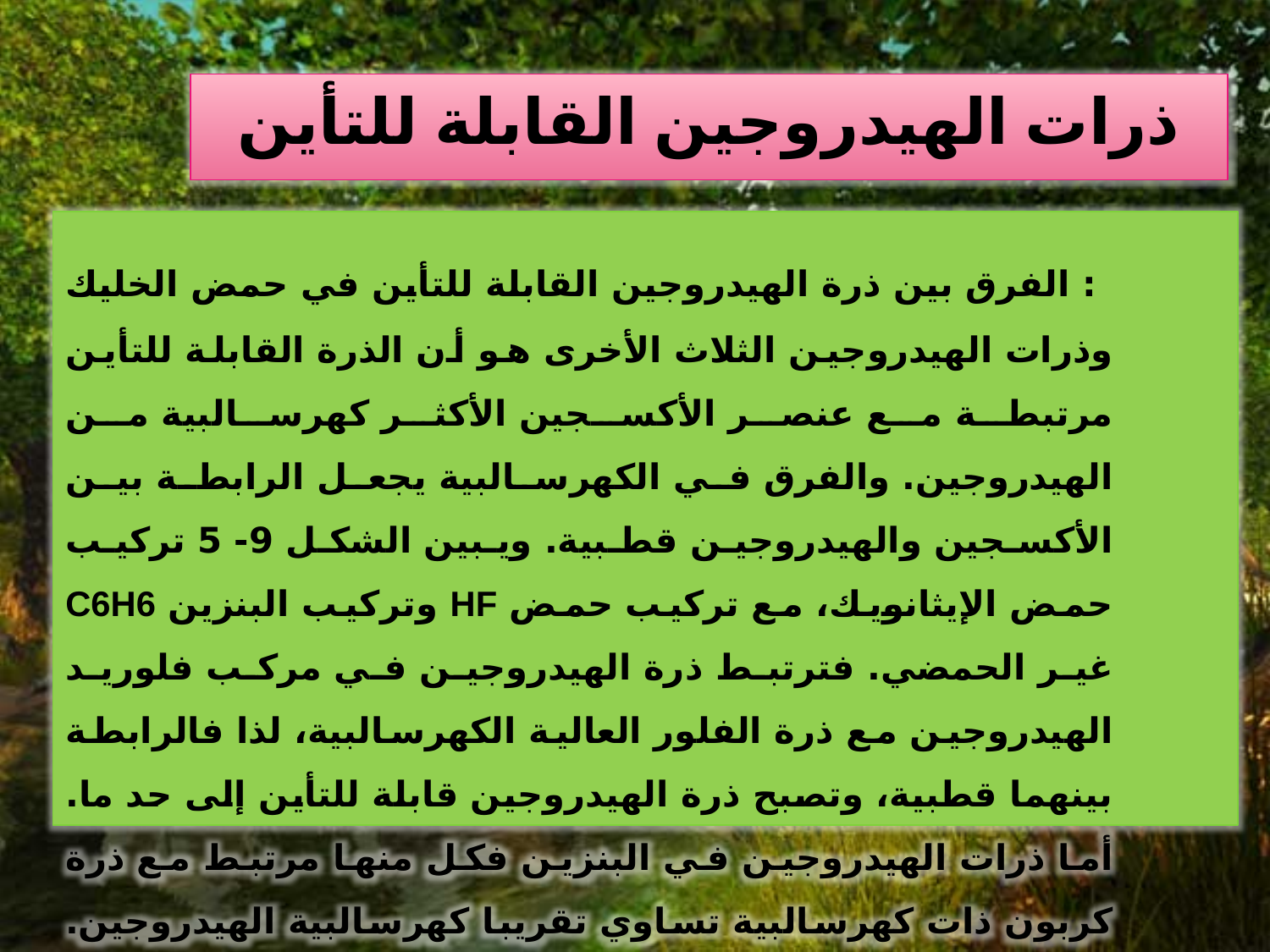

ذرات الهيدروجين القابلة للتأين
       : الفرق بين ذرة الهيدروجين القابلة للتأين في حمض الخليك وذرات الهيدروجين الثلاث الأخرى هو أن الذرة القابلة للتأين مرتبطة مع عنصر الأكسجين الأكثر كهرسالبية من الهيدروجين. والفرق في الكهرسالبية يجعل الرابطة بين الأكسجين والهيدروجين قطبية. ويبين الشكل 9- 5 تركيب حمض الإيثانويك، مع تركيب حمض HF وتركيب البنزين C6H6 غير الحمضي. فترتبط ذرة الهيدروجين في مركب فلوريد الهيدروجين مع ذرة الفلور العالية الكهرسالبية، لذا فالرابطة بينهما قطبية، وتصبح ذرة الهيدروجين قابلة للتأين إلى حد ما. أما ذرات الهيدروجين في البنزين فكل منها مرتبط مع ذرة كربون ذات كهرسالبية تساوي تقريبا كهرسالبية الهيدروجين. فتكون هذه الروابط غير قطبية، لذا يكون البنزين غير حمضي .